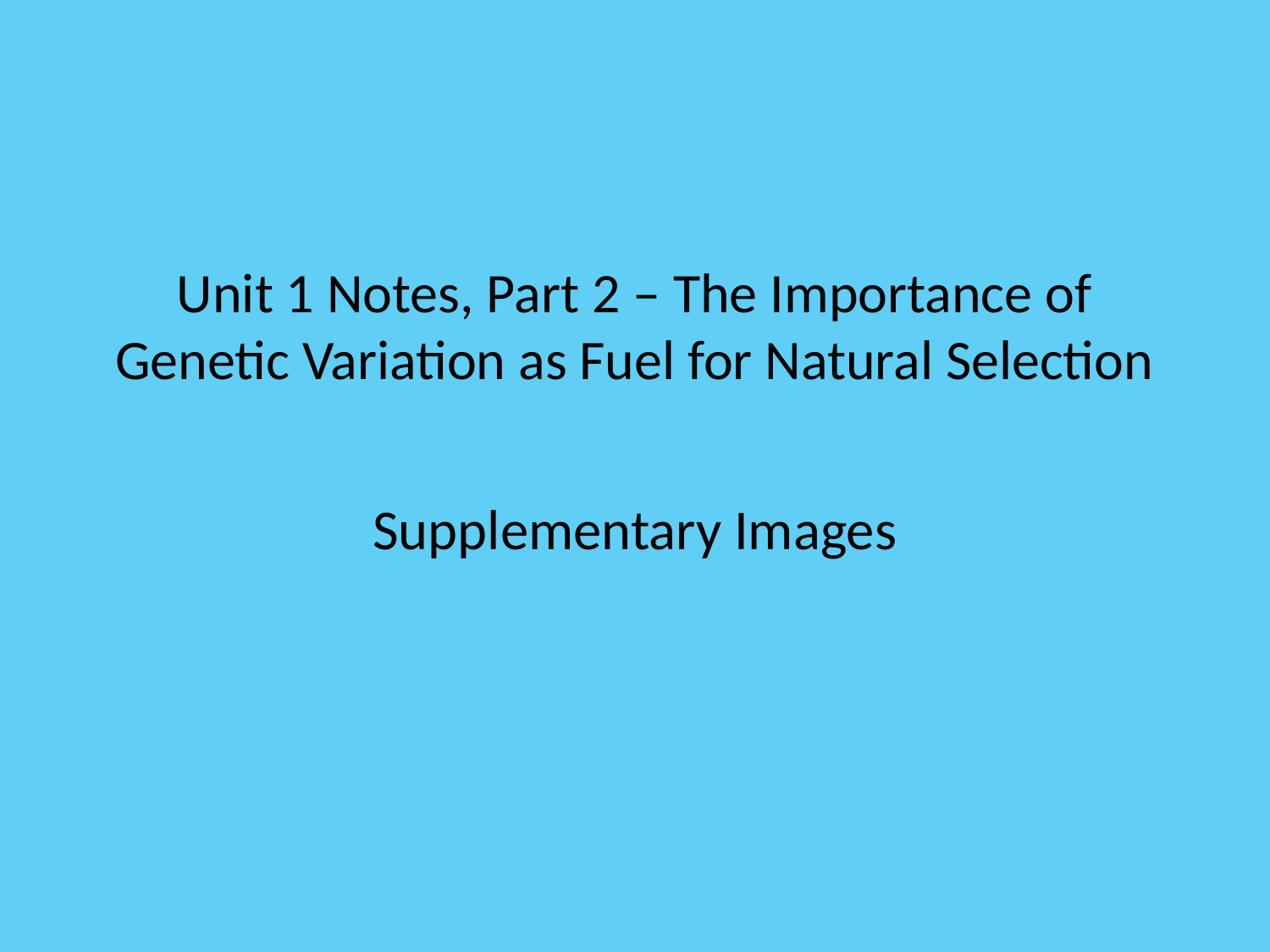

# Unit 1 Notes, Part 2 – The Importance of Genetic Variation as Fuel for Natural Selection
Supplementary Images